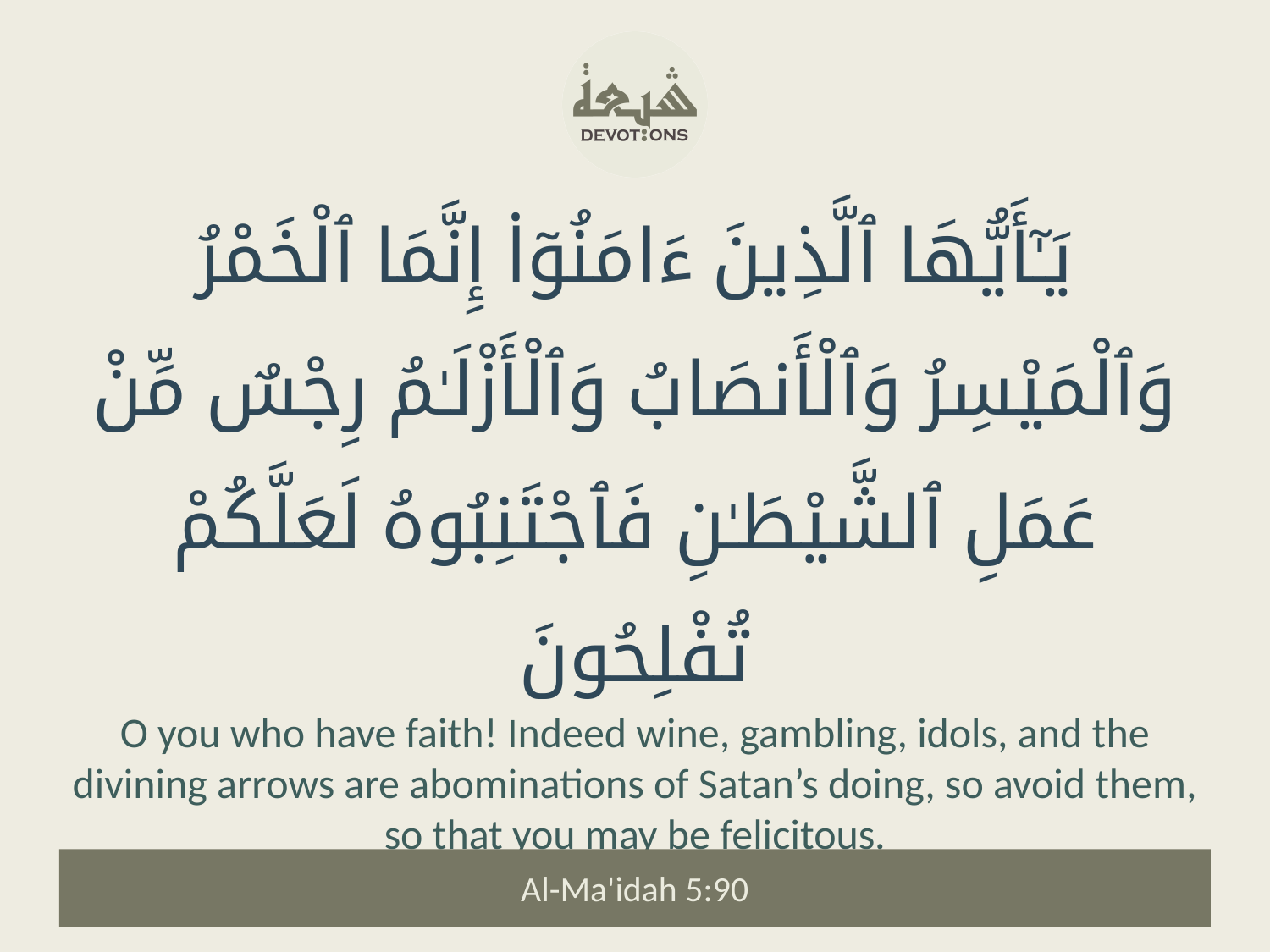

يَـٰٓأَيُّهَا ٱلَّذِينَ ءَامَنُوٓا۟ إِنَّمَا ٱلْخَمْرُ وَٱلْمَيْسِرُ وَٱلْأَنصَابُ وَٱلْأَزْلَـٰمُ رِجْسٌ مِّنْ عَمَلِ ٱلشَّيْطَـٰنِ فَٱجْتَنِبُوهُ لَعَلَّكُمْ تُفْلِحُونَ
O you who have faith! Indeed wine, gambling, idols, and the divining arrows are abominations of Satan’s doing, so avoid them, so that you may be felicitous.
Al-Ma'idah 5:90